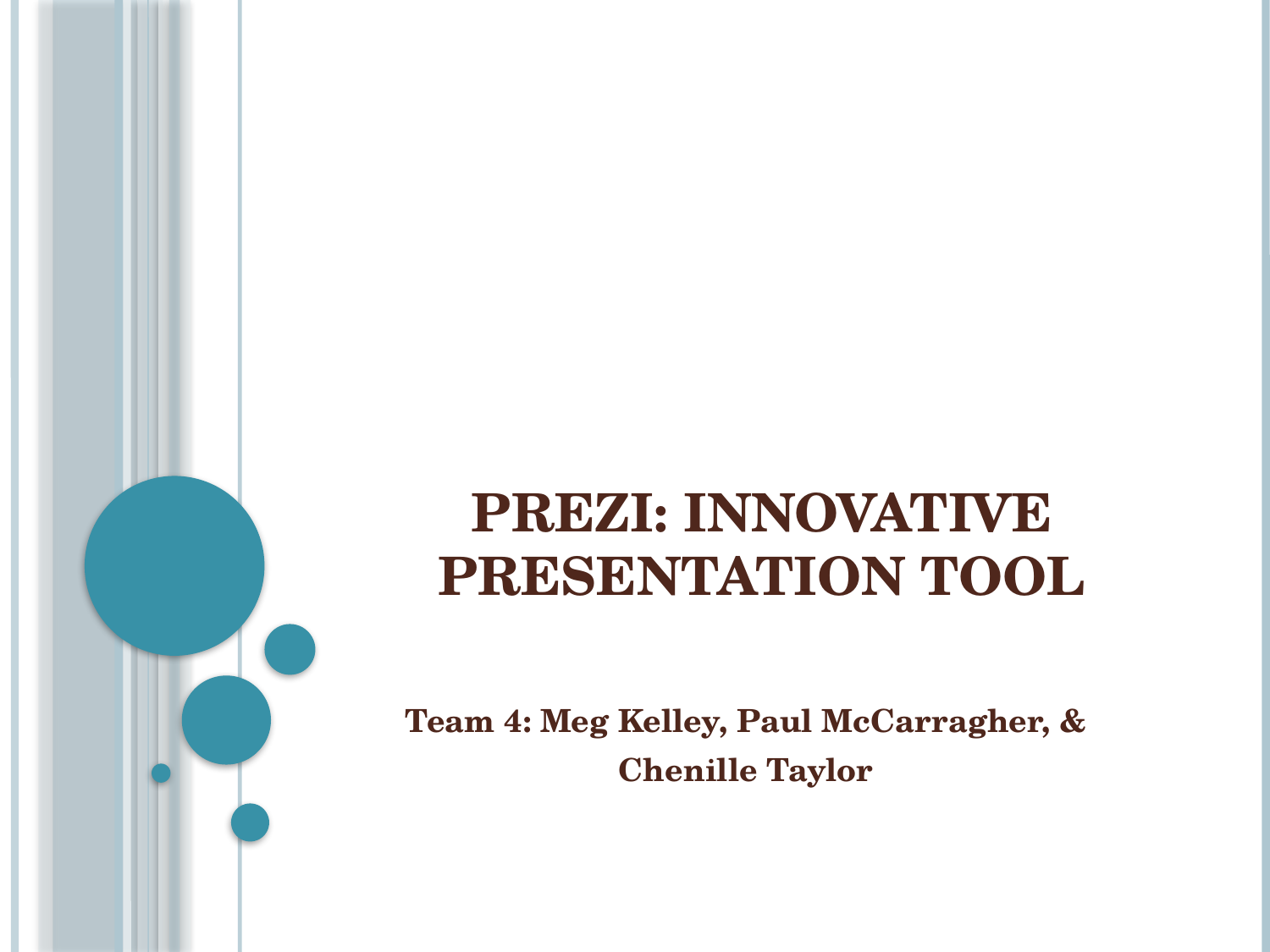

# Prezi: Innovative Presentation Tool
Team 4: Meg Kelley, Paul McCarragher, &
Chenille Taylor